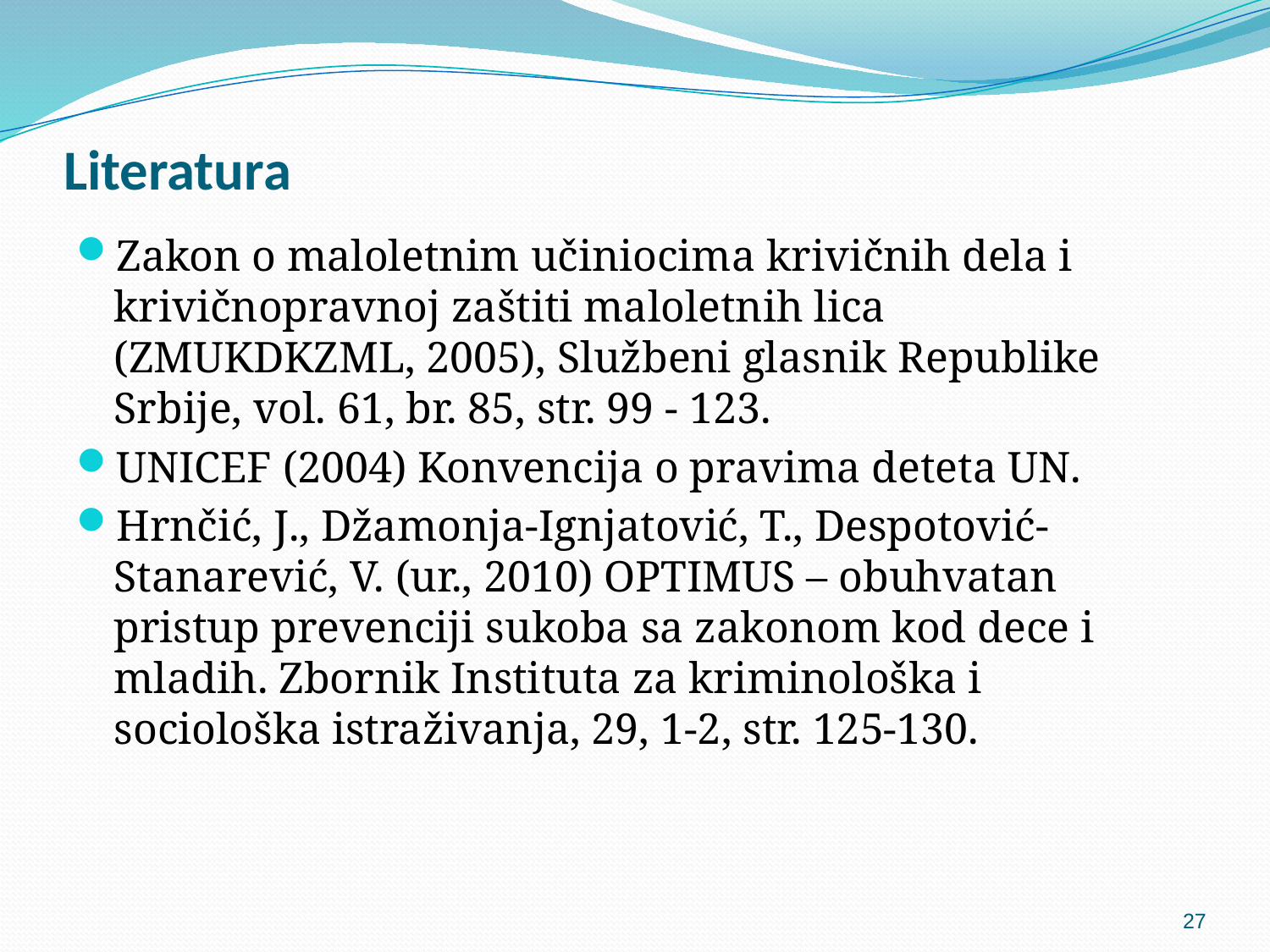

# Literatura
Zakon o maloletnim učiniocima krivičnih dela i krivičnopravnoj zaštiti maloletnih lica (ZMUKDKZML, 2005), Službeni glasnik Republike Srbije, vol. 61, br. 85, str. 99 - 123.
UNICEF (2004) Konvencija o pravima deteta UN.
Hrnčić, J., Džamonja-Ignjatović, T., Despotović-Stanarević, V. (ur., 2010) OPTIMUS – obuhvatan pristup prevenciji sukoba sa zakonom kod dece i mladih. Zbornik Instituta za kriminološka i sociološka istraživanja, 29, 1-2, str. 125-130.

27